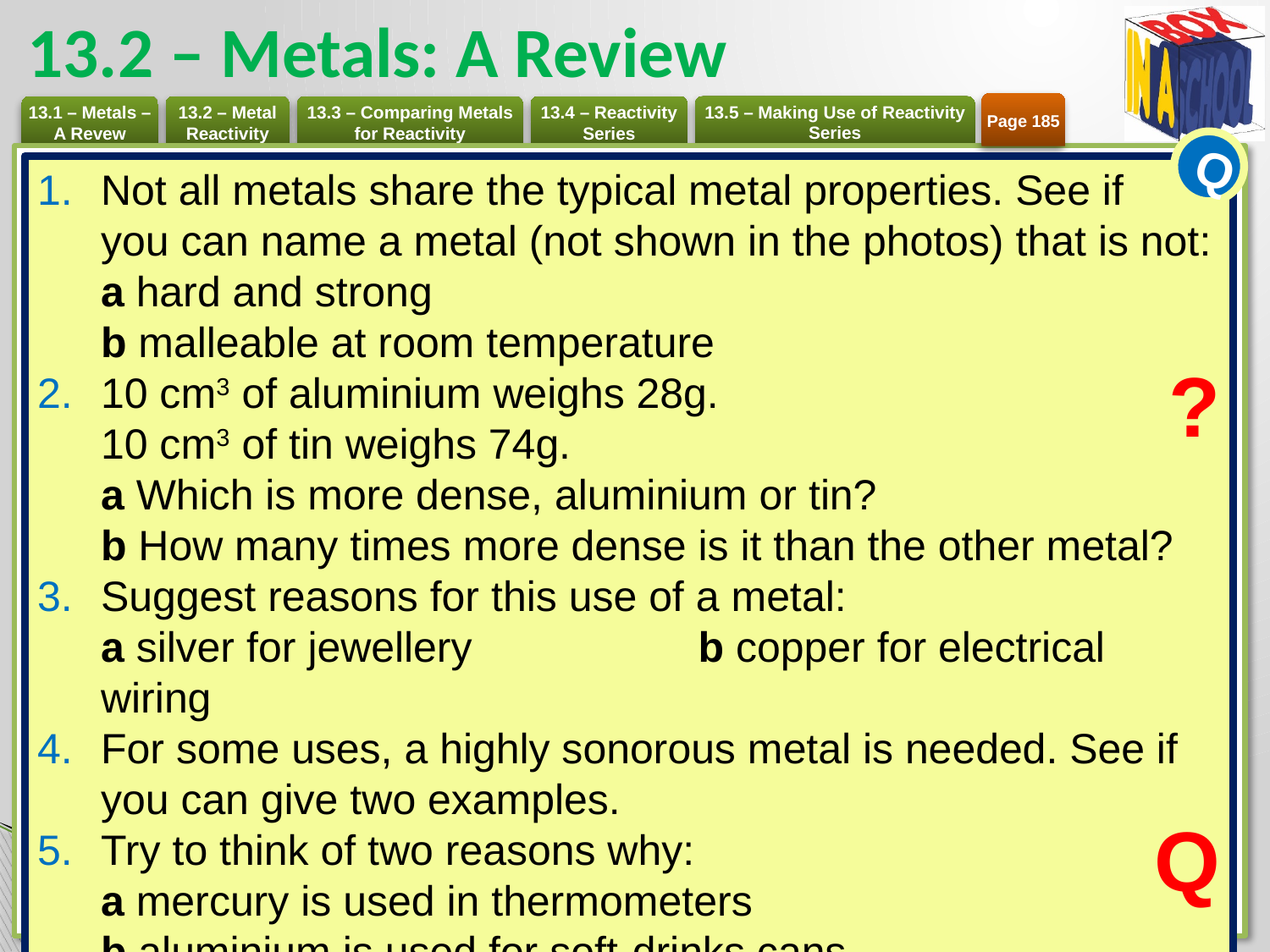

# 13.2 – Metals: A Review
Page 185
Q
Not all metals share the typical metal properties. See if
you can name a metal (not shown in the photos) that is not:
a hard and strong
b malleable at room temperature
10 cm3 of aluminium weighs 28g.
10 cm3 of tin weighs 74g.
a Which is more dense, aluminium or tin?
b How many times more dense is it than the other metal?
Suggest reasons for this use of a metal:
a silver for jewellery 	b copper for electrical wiring
For some uses, a highly sonorous metal is needed. See if you can give two examples.
Try to think of two reasons why:
a mercury is used in thermometers
b aluminium is used for soft-drinks cans.
?
Q